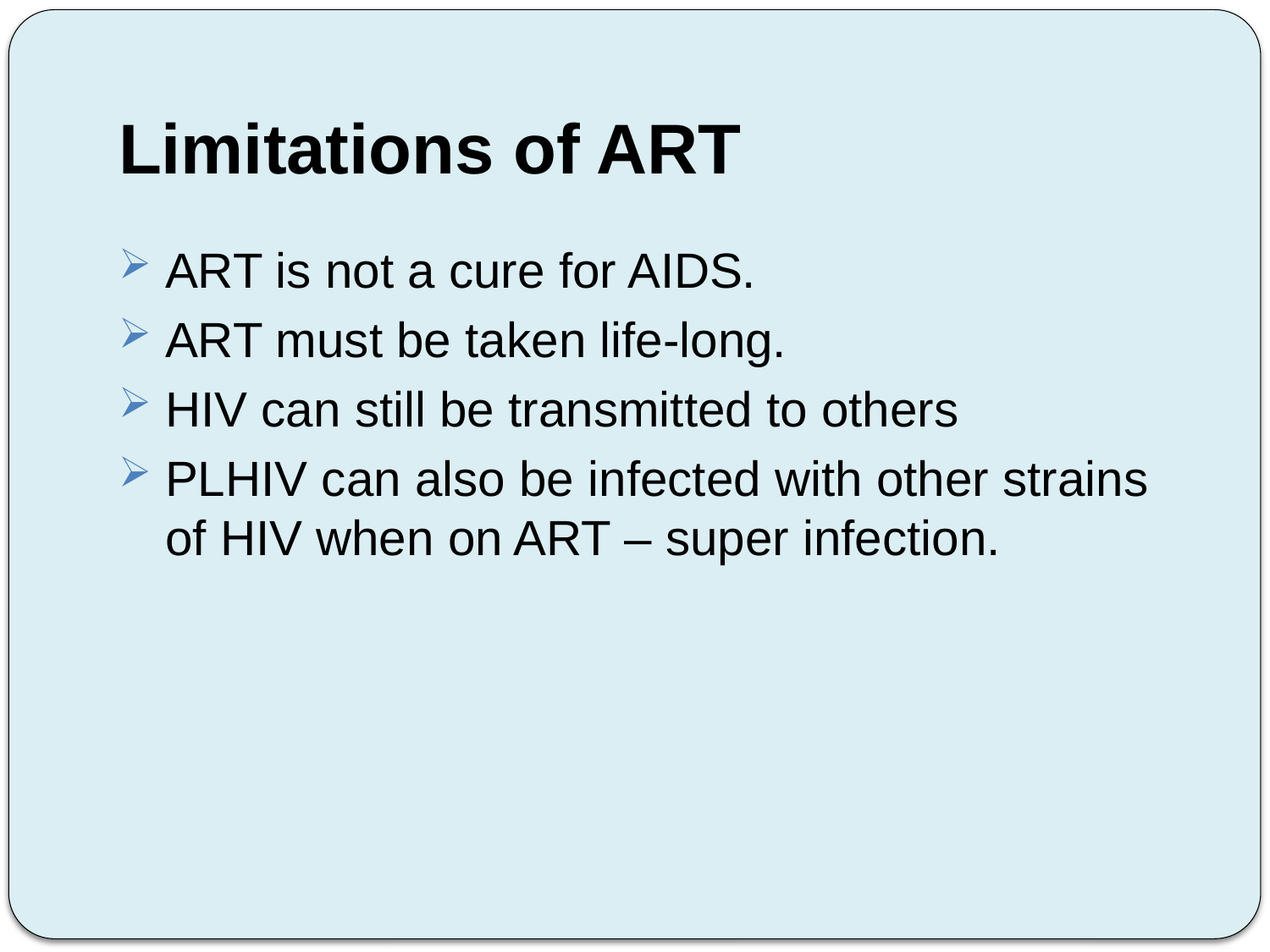

# Limitations of ART
ART is not a cure for AIDS.
ART must be taken life-long.
HIV can still be transmitted to others
PLHIV can also be infected with other strains of HIV when on ART – super infection.